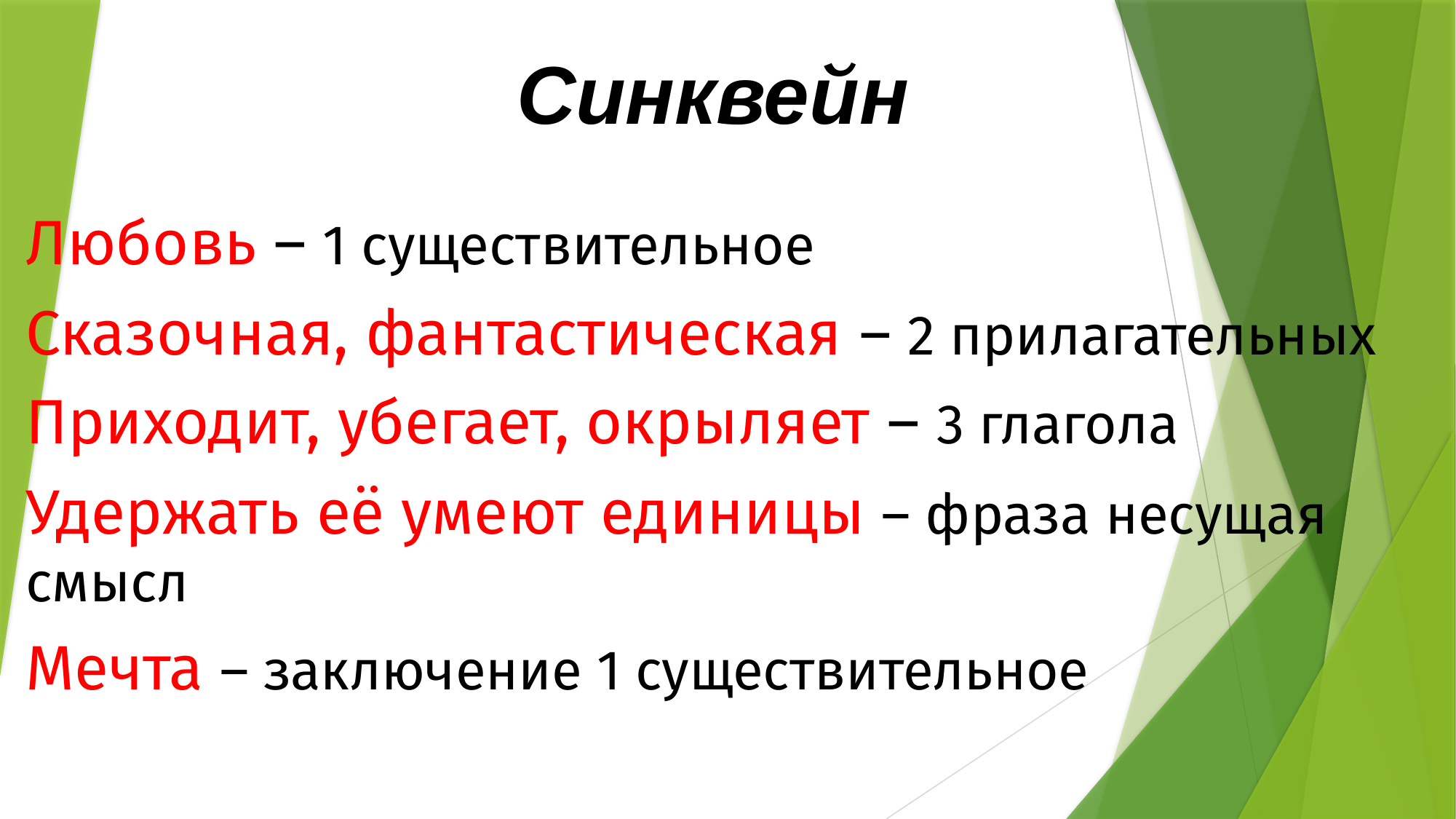

# Синквейн
Любовь – 1 существительное
Сказочная, фантастическая – 2 прилагательных
Приходит, убегает, окрыляет – 3 глагола
Удержать её умеют единицы – фраза несущая смысл
Мечта – заключение 1 существительное